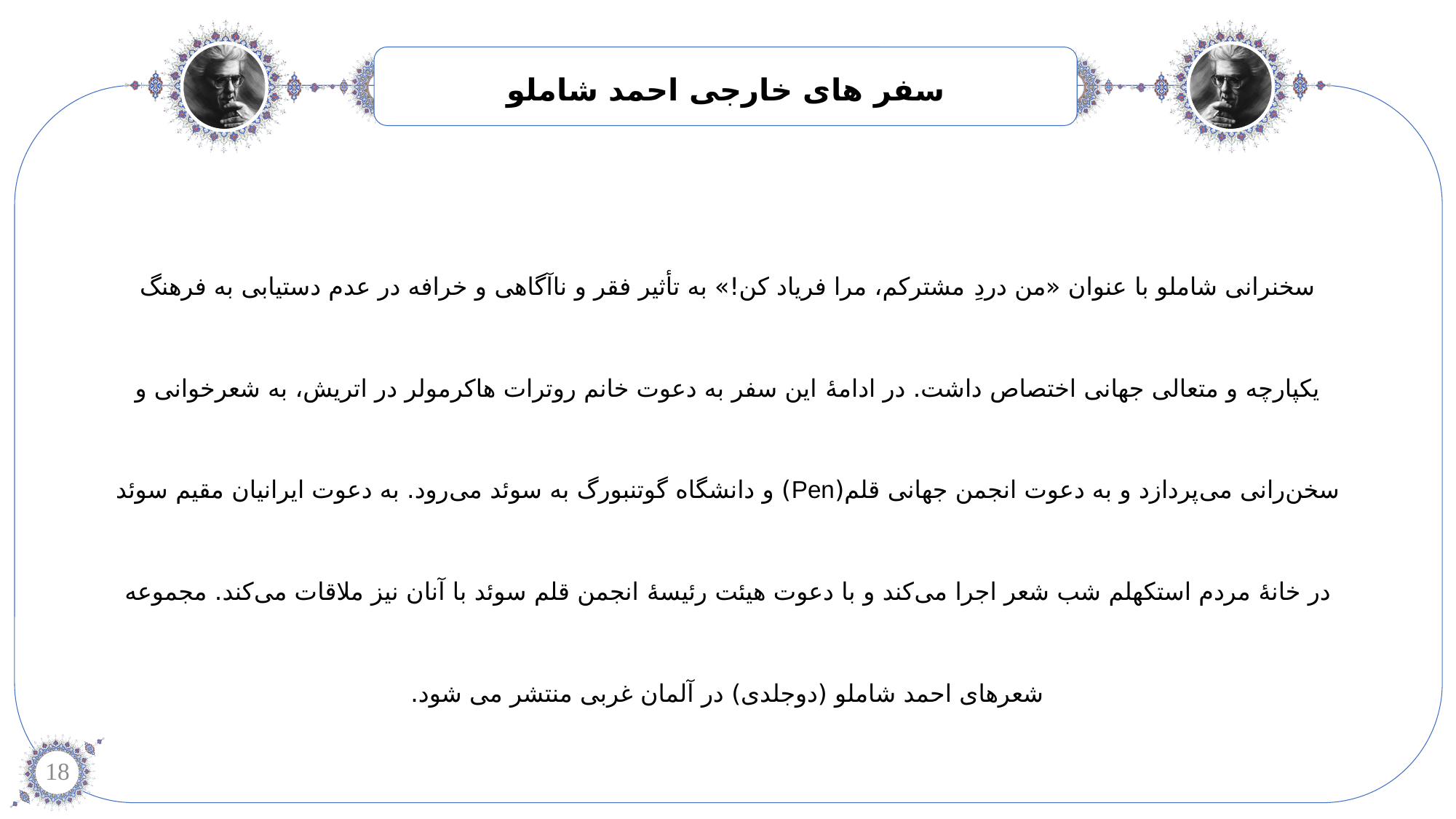

سفر های خارجی احمد شاملو
سخنرانی شاملو با عنوان «من دردِ مشترکم، مرا فریاد کن!» به تأثیر فقر و ناآگاهی و خرافه در عدم دستیابی به فرهنگ یکپارچه و متعالی جهانی اختصاص داشت. در ادامهٔ این سفر به دعوت خانم روترات هاکرمولر در اتریش، به شعرخوانی و سخن‌رانی می‌پردازد و به دعوت انجمن جهانی قلم(Pen) و دانشگاه گوتنبورگ به سوئد می‌رود. به دعوت ایرانیان مقیم سوئد در خانهٔ مردم استکهلم شب شعر اجرا می‌کند و با دعوت هیئت رئیسهٔ انجمن قلم سوئد با آنان نیز ملاقات می‌کند. مجموعه شعرهای احمد شاملو (دوجلدی) در آلمان غربی منتشر می شود.
18